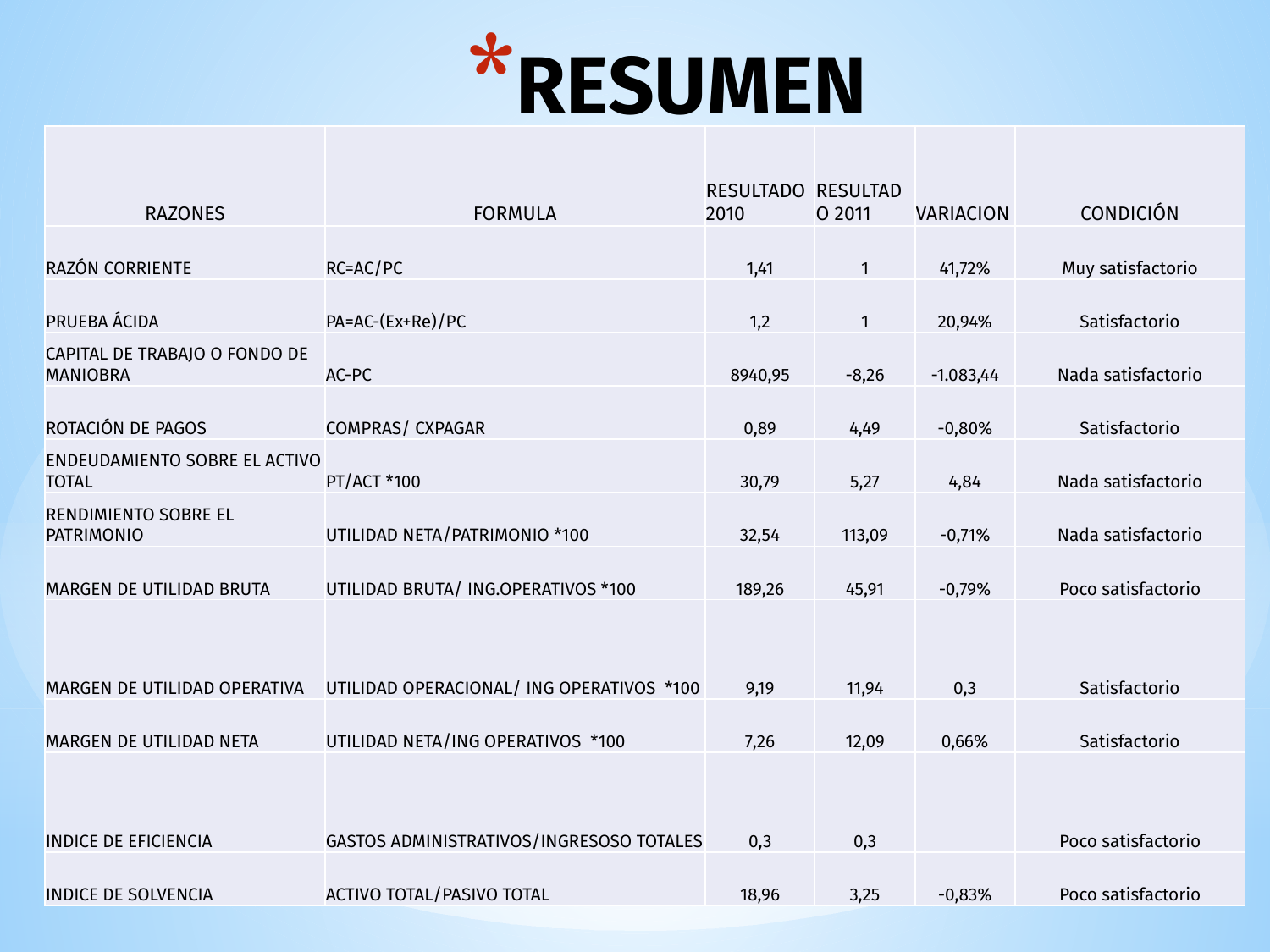

# RESUMEN
| RAZONES | FORMULA | RESULTADO 2010 | RESULTADO 2011 | VARIACION | CONDICIÓN |
| --- | --- | --- | --- | --- | --- |
| RAZÓN CORRIENTE | RC=AC/PC | 1,41 | 1 | 41,72% | Muy satisfactorio |
| PRUEBA ÁCIDA | PA=AC-(Ex+Re)/PC | 1,2 | 1 | 20,94% | Satisfactorio |
| CAPITAL DE TRABAJO O FONDO DE MANIOBRA | AC-PC | 8940,95 | -8,26 | -1.083,44 | Nada satisfactorio |
| ROTACIÓN DE PAGOS | COMPRAS/ CXPAGAR | 0,89 | 4,49 | -0,80% | Satisfactorio |
| ENDEUDAMIENTO SOBRE EL ACTIVO TOTAL | PT/ACT \*100 | 30,79 | 5,27 | 4,84 | Nada satisfactorio |
| RENDIMIENTO SOBRE EL PATRIMONIO | UTILIDAD NETA/PATRIMONIO \*100 | 32,54 | 113,09 | -0,71% | Nada satisfactorio |
| MARGEN DE UTILIDAD BRUTA | UTILIDAD BRUTA/ ING.OPERATIVOS \*100 | 189,26 | 45,91 | -0,79% | Poco satisfactorio |
| MARGEN DE UTILIDAD OPERATIVA | UTILIDAD OPERACIONAL/ ING OPERATIVOS \*100 | 9,19 | 11,94 | 0,3 | Satisfactorio |
| MARGEN DE UTILIDAD NETA | UTILIDAD NETA/ING OPERATIVOS \*100 | 7,26 | 12,09 | 0,66% | Satisfactorio |
| INDICE DE EFICIENCIA | GASTOS ADMINISTRATIVOS/INGRESOSO TOTALES | 0,3 | 0,3 |  | Poco satisfactorio |
| INDICE DE SOLVENCIA | ACTIVO TOTAL/PASIVO TOTAL | 18,96 | 3,25 | -0,83% | Poco satisfactorio |